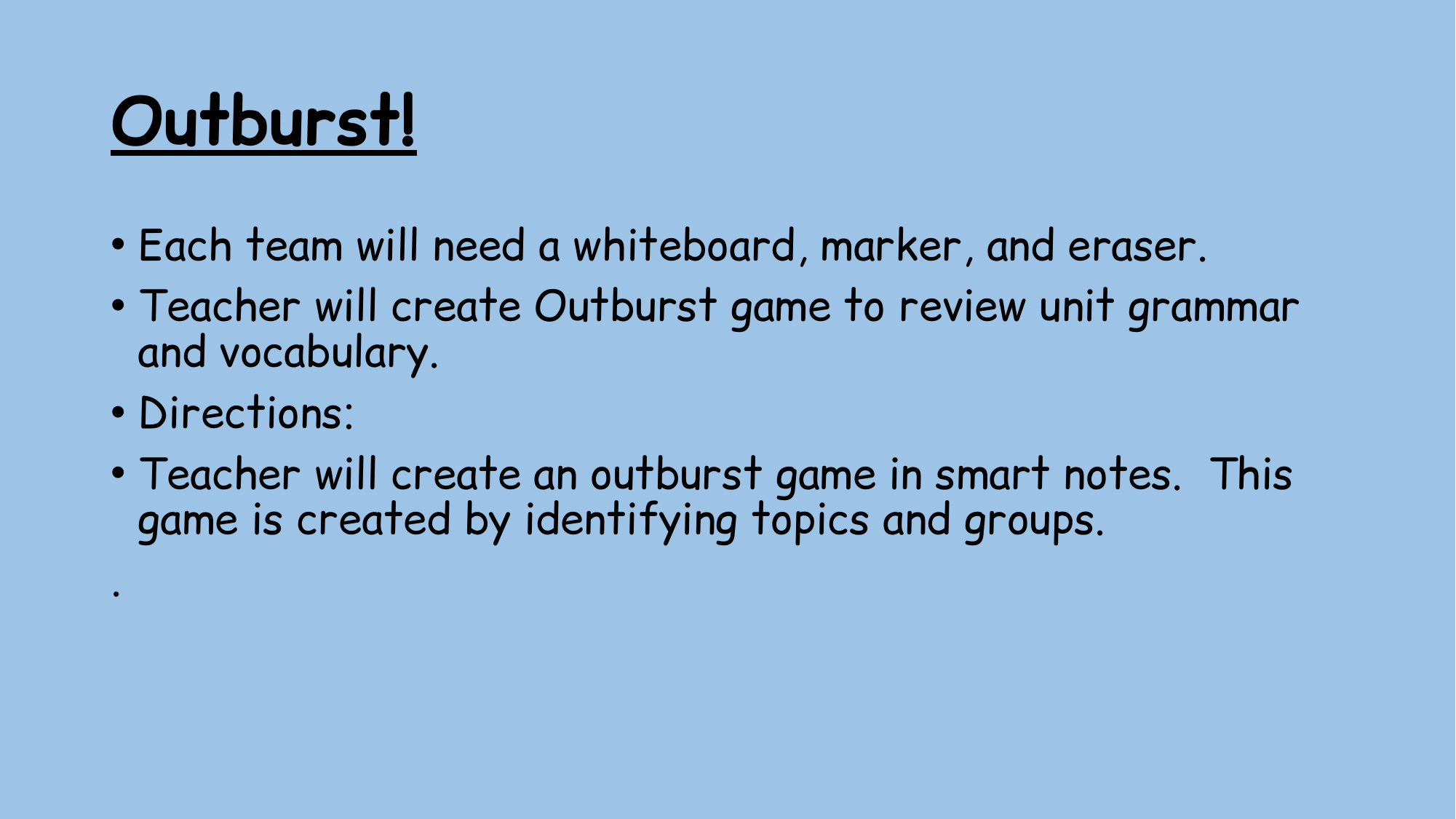

# Outburst!
Each team will need a whiteboard, marker, and eraser.
Teacher will create Outburst game to review unit grammar and vocabulary.
Directions:
Teacher will create an outburst game in smart notes.  This game is created by identifying topics and groups.
.